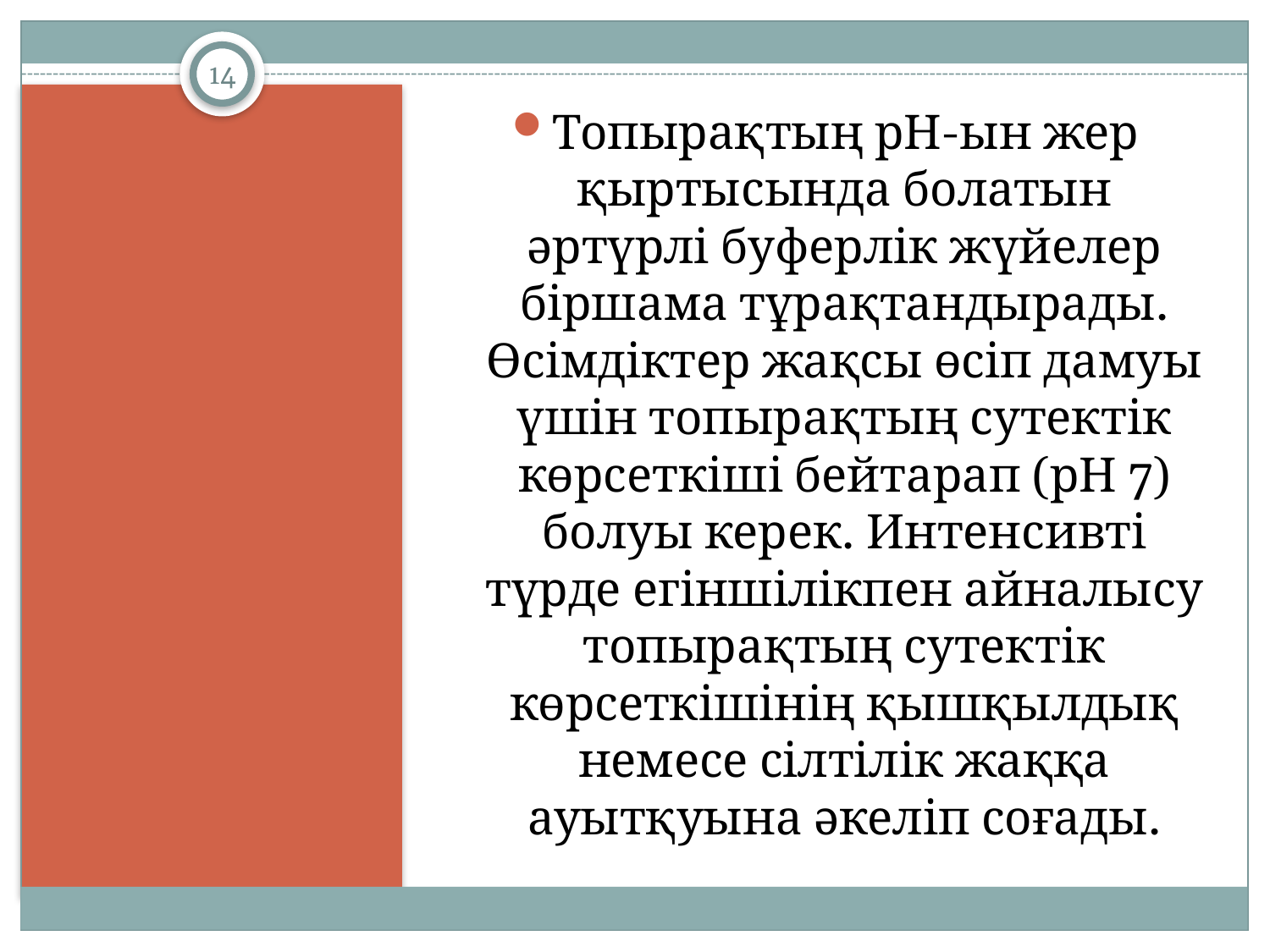

14
Топырақтың рН-ын жер қыртысында болатын әртүрлі буферлік жүйелер біршама тұрақтандырады. Өсімдіктер жақсы өсіп дамуы үшін топырақтың сутектік көрсеткіші бейтарап (рН 7) болуы керек. Интенсивті түрде егіншілікпен айналысу топырақтың сутектік көрсеткішінің қышқылдық немесе сілтілік жаққа ауытқуына әкеліп соғады.